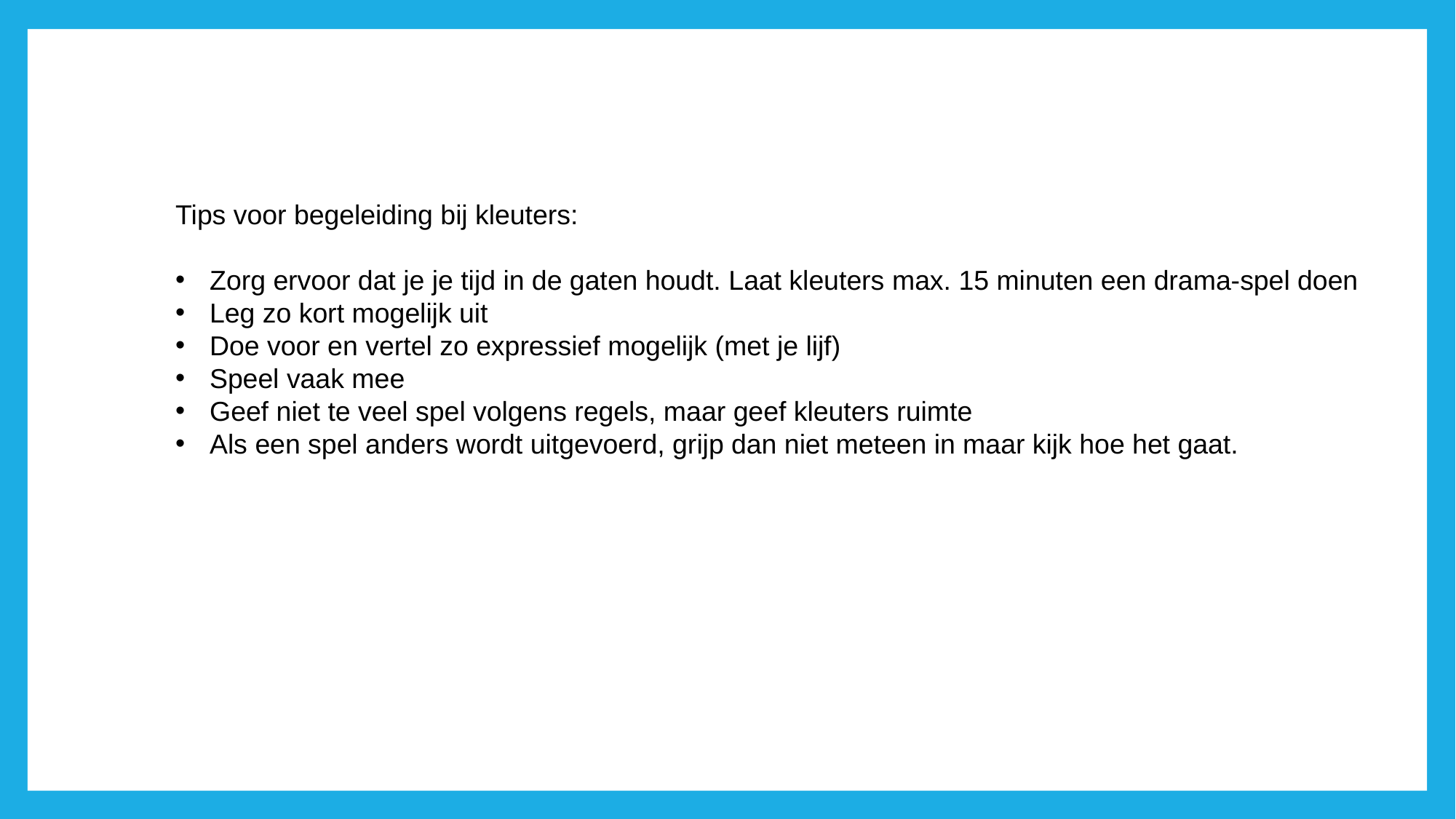

Tips voor begeleiding bij kleuters:

Zorg ervoor dat je je tijd in de gaten houdt. Laat kleuters max. 15 minuten een drama-spel doen
Leg zo kort mogelijk uit
Doe voor en vertel zo expressief mogelijk (met je lijf)
Speel vaak mee
Geef niet te veel spel volgens regels, maar geef kleuters ruimte
Als een spel anders wordt uitgevoerd, grijp dan niet meteen in maar kijk hoe het gaat.